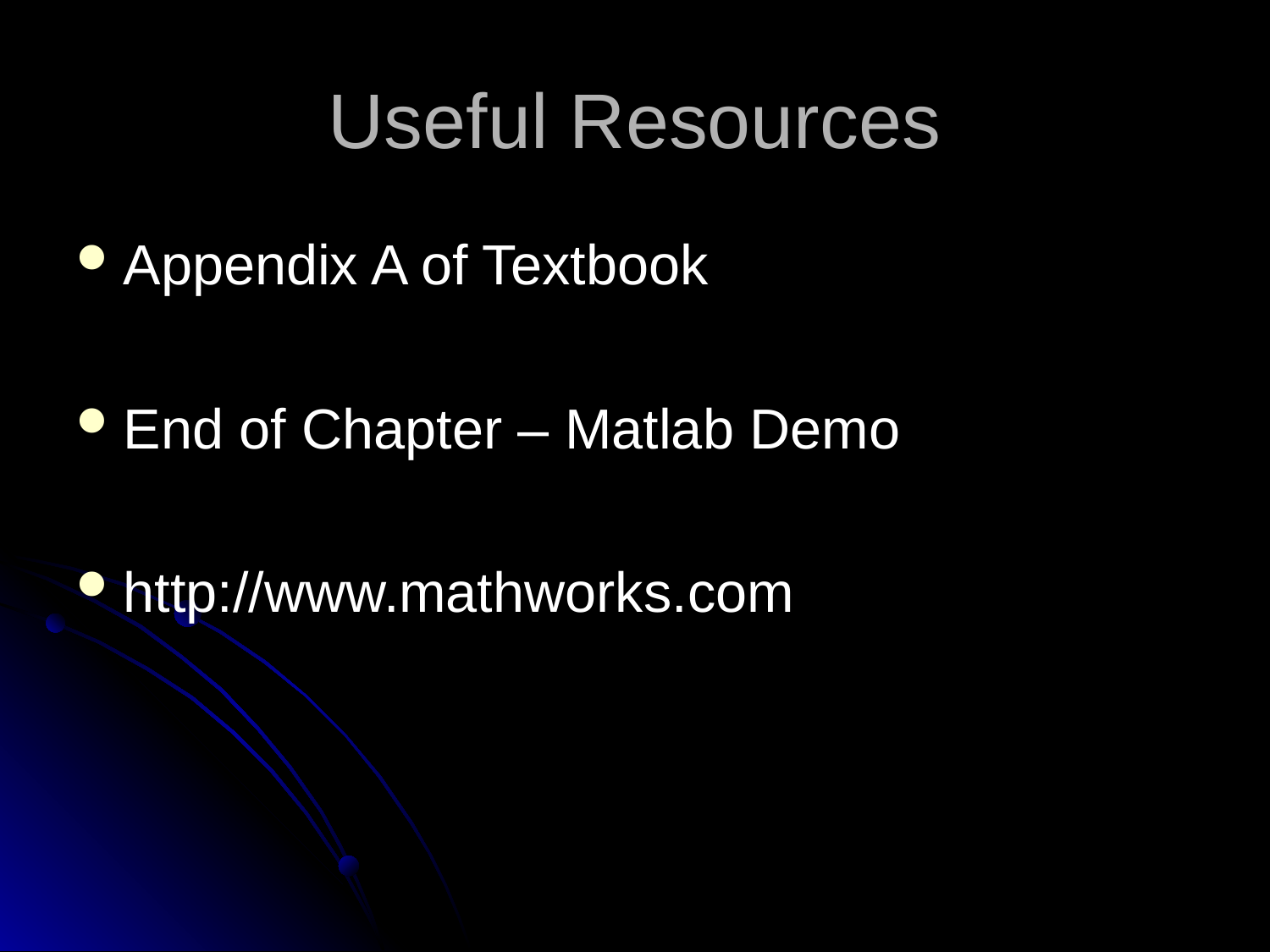

Useful Resources
Appendix A of Textbook

End of Chapter – Matlab Demo

http://www.mathworks.com